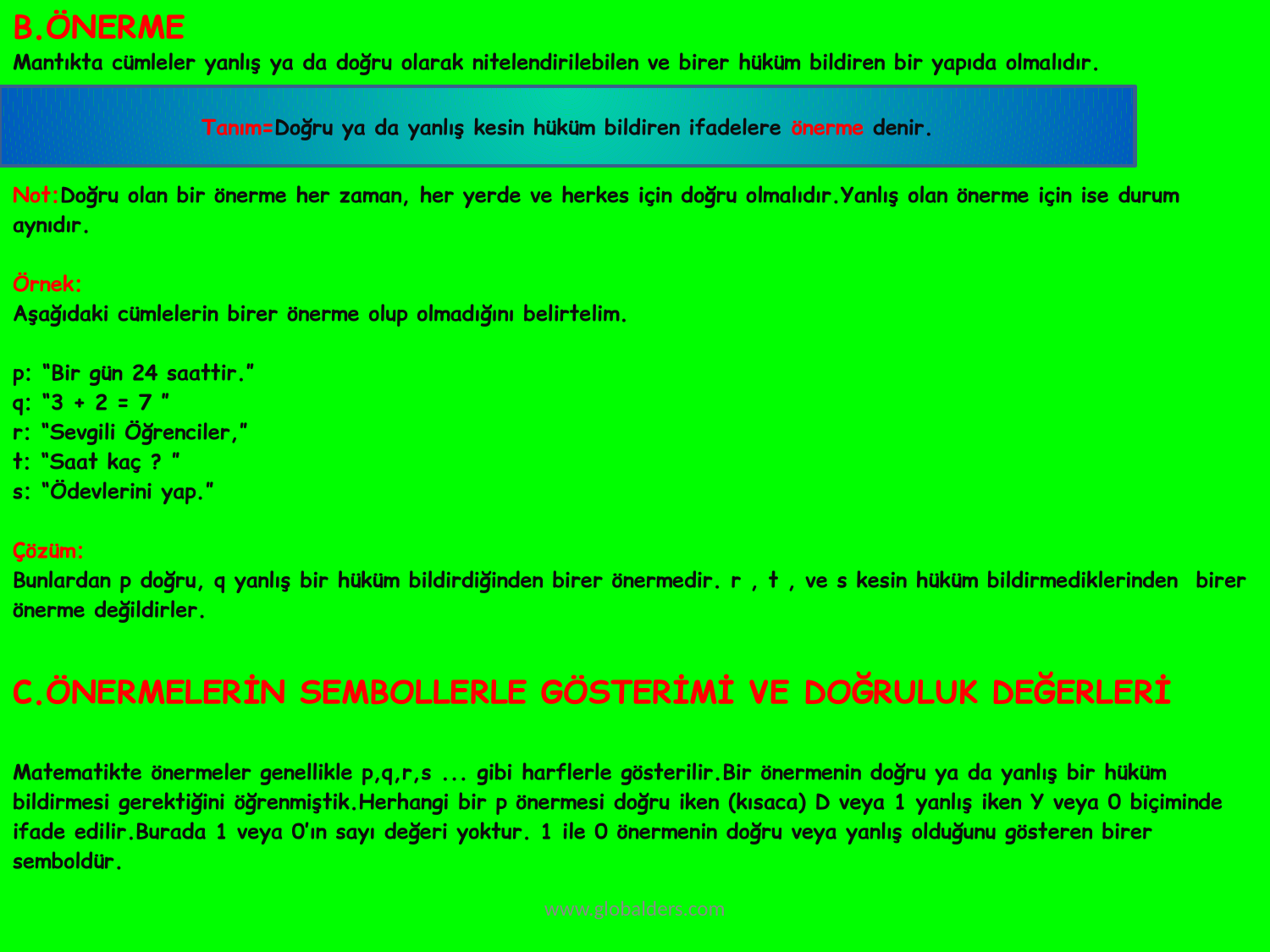

B.ÖNERME
Mantıkta cümleler yanlış ya da doğru olarak nitelendirilebilen ve birer hüküm bildiren bir yapıda olmalıdır.

Not:Doğru olan bir önerme her zaman, her yerde ve herkes için doğru olmalıdır.Yanlış olan önerme için ise durum
aynıdır.

Örnek:
Aşağıdaki cümlelerin birer önerme olup olmadığını belirtelim.

p: “Bir gün 24 saattir.”
q: “3 + 2 = 7 ”
r: “Sevgili Öğrenciler,”
t: “Saat kaç ? ”
s: “Ödevlerini yap.”

Çözüm:
Bunlardan p doğru, q yanlış bir hüküm bildirdiğinden birer önermedir. r , t , ve s kesin hüküm bildirmediklerinden  birer
önerme değildirler.

C.ÖNERMELERİN SEMBOLLERLE GÖSTERİMİ VE DOĞRULUK DEĞERLERİ

Matematikte önermeler genellikle p,q,r,s ... gibi harflerle gösterilir.Bir önermenin doğru ya da yanlış bir hüküm
bildirmesi gerektiğini öğrenmiştik.Herhangi bir p önermesi doğru iken (kısaca) D veya 1 yanlış iken Y veya 0 biçiminde
ifade edilir.Burada 1 veya 0’ın sayı değeri yoktur. 1 ile 0 önermenin doğru veya yanlış olduğunu gösteren birer
semboldür.
Tanım=Doğru ya da yanlış kesin hüküm bildiren ifadelere önerme denir.
www.globalders.com